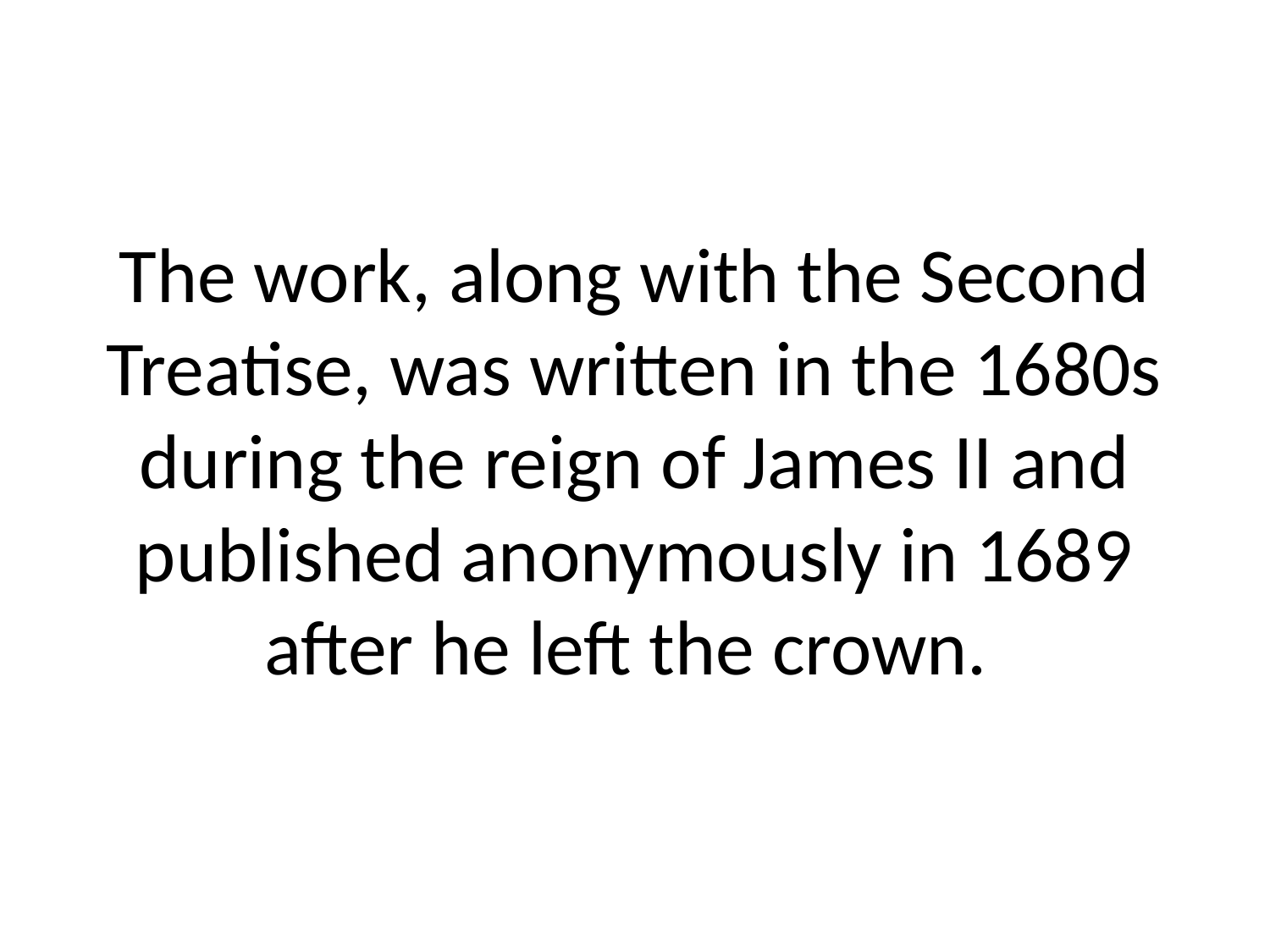

# The work, along with the Second Treatise, was written in the 1680s during the reign of James II and published anonymously in 1689 after he left the crown.